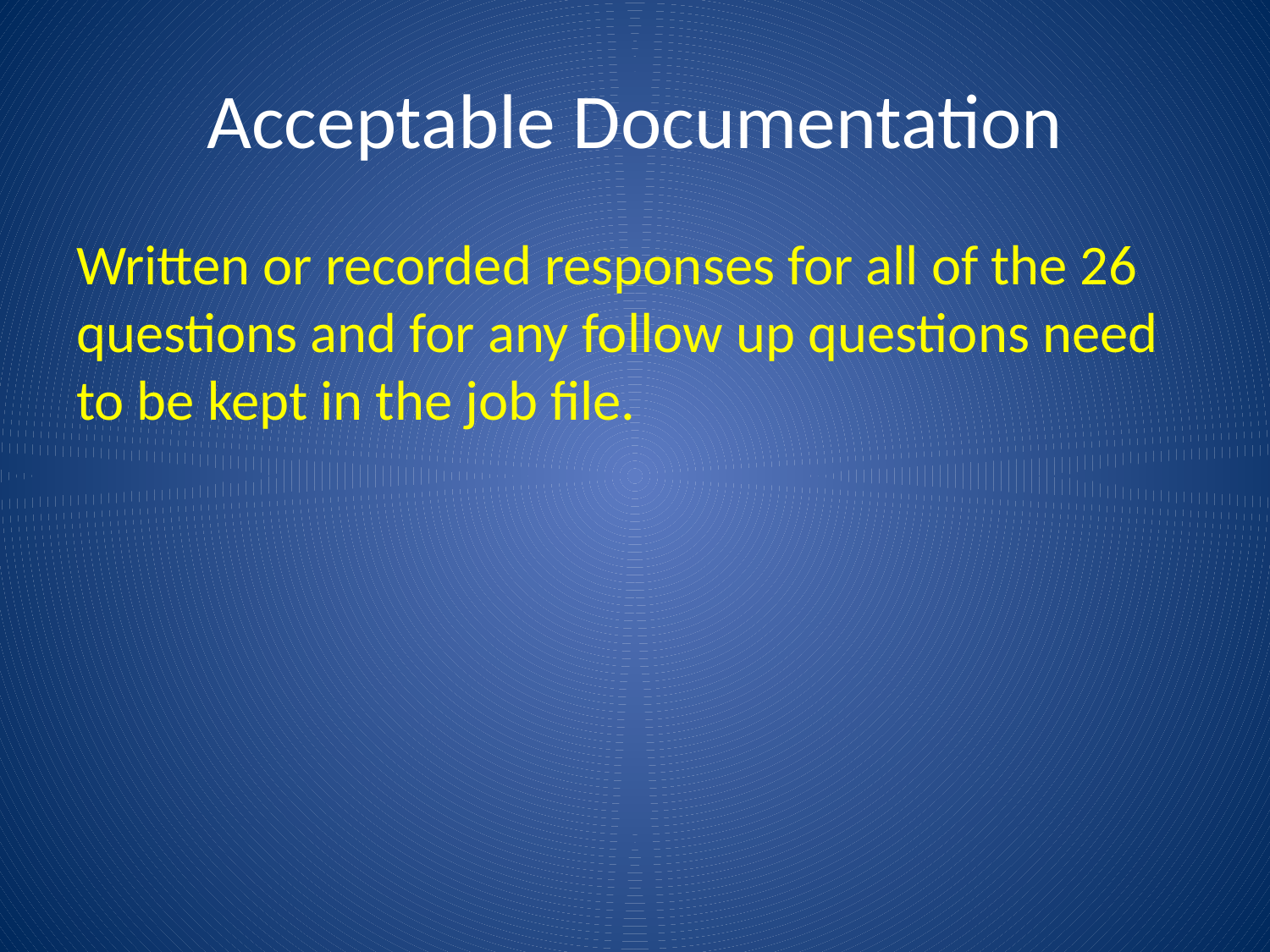

# Acceptable Documentation
Written or recorded responses for all of the 26 questions and for any follow up questions need to be kept in the job file.